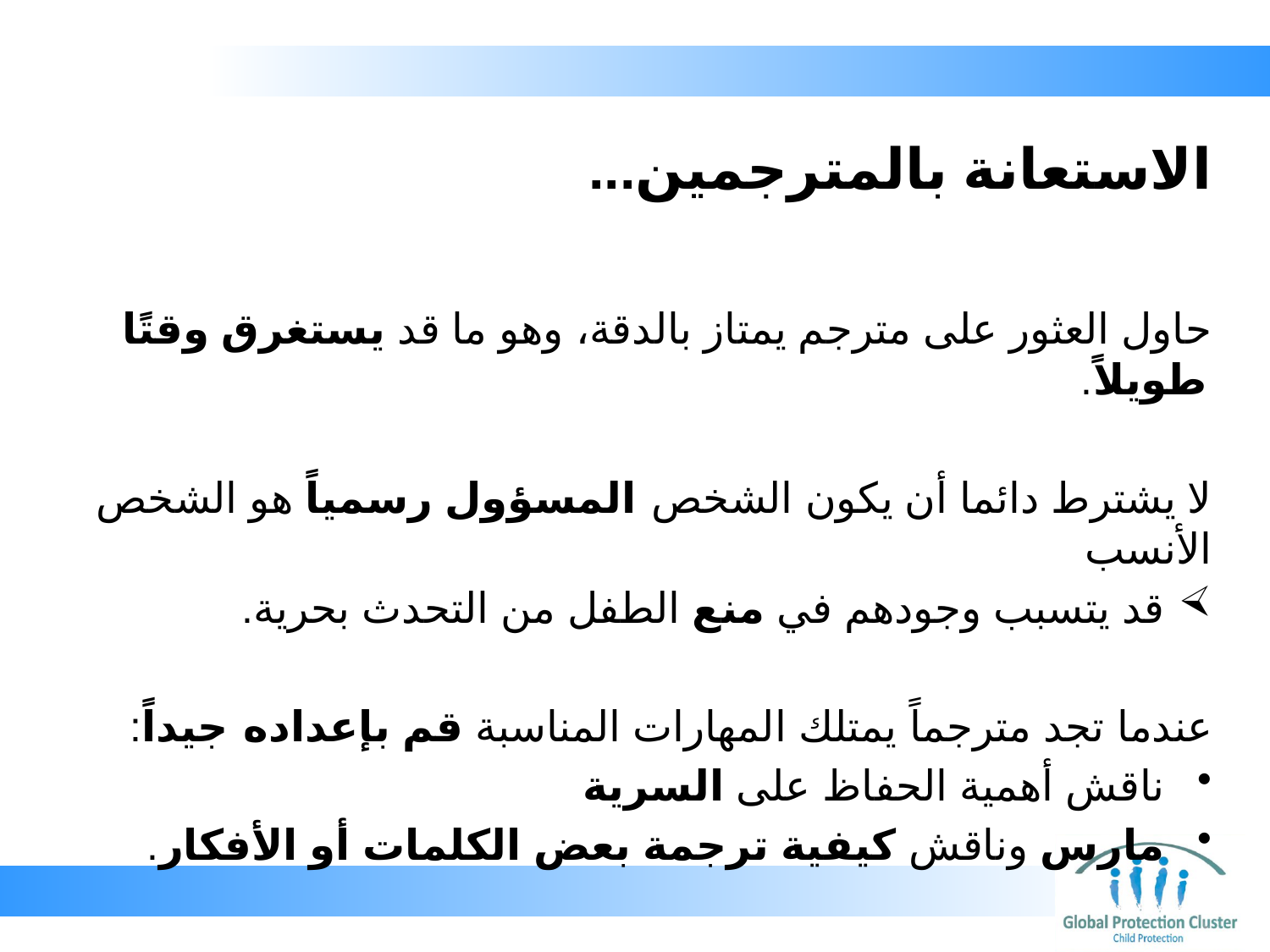

# الاستعانة بالمترجمين...

حاول العثور على مترجم يمتاز بالدقة، وهو ما قد يستغرق وقتًا طويلاً.

لا يشترط دائما أن يكون الشخص المسؤول رسمياً هو الشخص الأنسب
قد يتسبب وجودهم في منع الطفل من التحدث بحرية.

عندما تجد مترجماً يمتلك المهارات المناسبة قم بإعداده جيداً:
ناقش أهمية الحفاظ على السرية
مارس وناقش كيفية ترجمة بعض الكلمات أو الأفكار.

 المصدر: Standard Operating Procedures for Child Protection Case Management in Dadaab